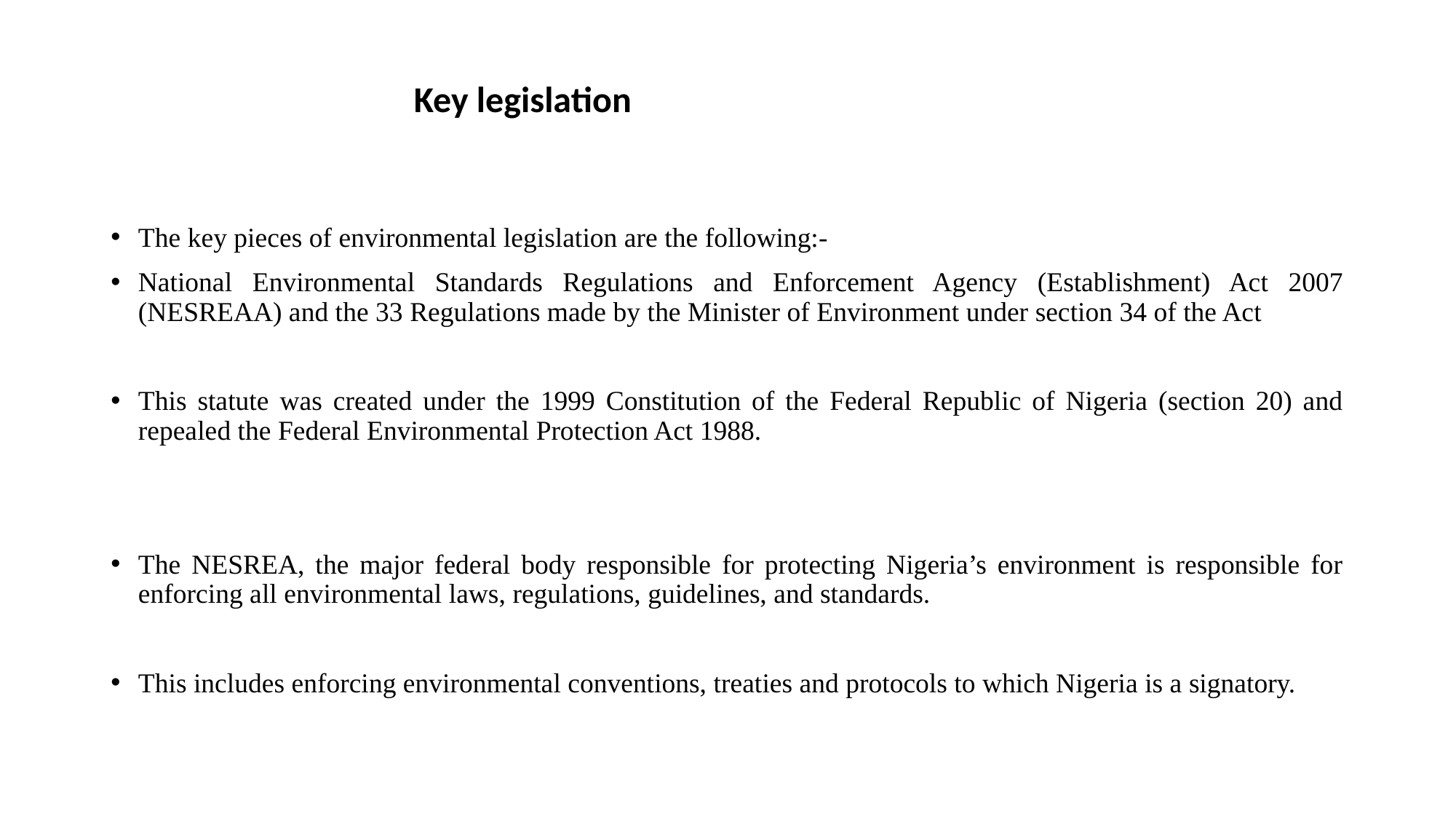

# Key legislation
The key pieces of environmental legislation are the following:-
National Environmental Standards Regulations and Enforcement Agency (Establishment) Act 2007 (NESREAA) and the 33 Regulations made by the Minister of Environment under section 34 of the Act

This statute was created under the 1999 Constitution of the Federal Republic of Nigeria (section 20) and repealed the Federal Environmental Protection Act 1988.

The NESREA, the major federal body responsible for protecting Nigeria’s environment is responsible for enforcing all environmental laws, regulations, guidelines, and standards.

This includes enforcing environmental conventions, treaties and protocols to which Nigeria is a signatory.